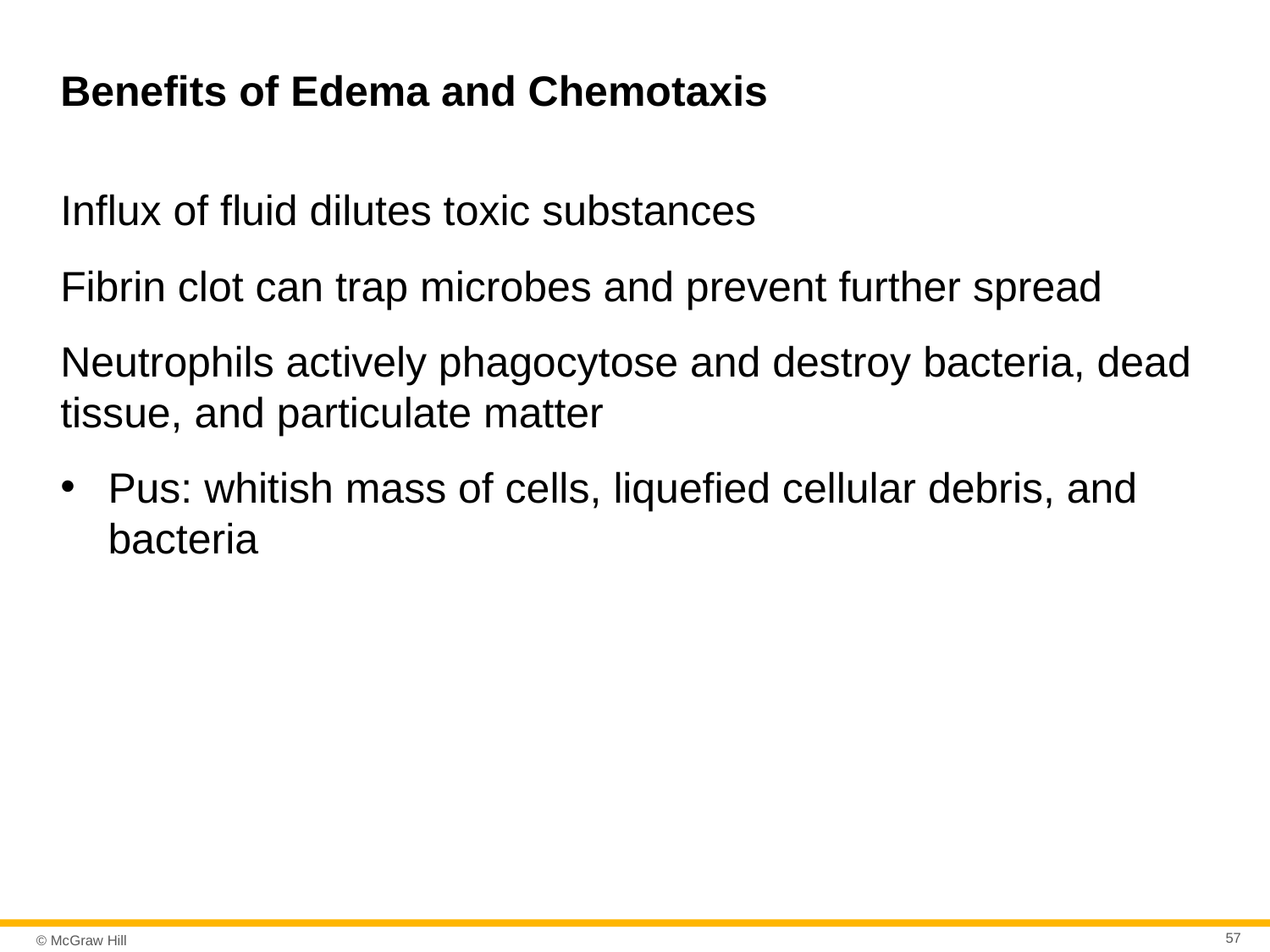

# Benefits of Edema and Chemotaxis
Influx of fluid dilutes toxic substances
Fibrin clot can trap microbes and prevent further spread
Neutrophils actively phagocytose and destroy bacteria, dead tissue, and particulate matter
Pus: whitish mass of cells, liquefied cellular debris, and bacteria